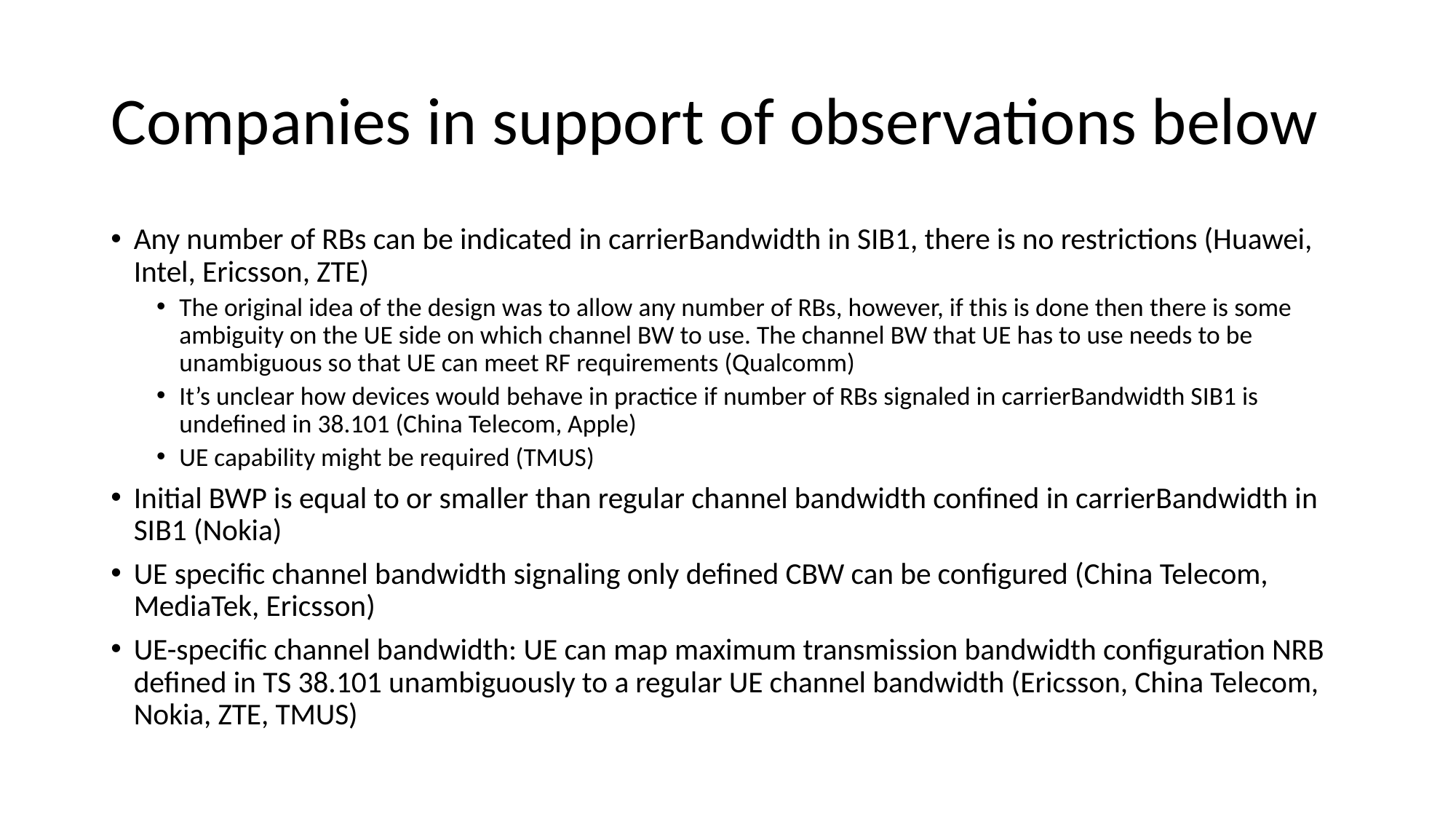

# Companies in support of observations below
Any number of RBs can be indicated in carrierBandwidth in SIB1, there is no restrictions (Huawei, Intel, Ericsson, ZTE)
The original idea of the design was to allow any number of RBs, however, if this is done then there is some ambiguity on the UE side on which channel BW to use. The channel BW that UE has to use needs to be unambiguous so that UE can meet RF requirements (Qualcomm)
It’s unclear how devices would behave in practice if number of RBs signaled in carrierBandwidth SIB1 is undefined in 38.101 (China Telecom, Apple)
UE capability might be required (TMUS)
Initial BWP is equal to or smaller than regular channel bandwidth confined in carrierBandwidth in SIB1 (Nokia)
UE specific channel bandwidth signaling only defined CBW can be configured (China Telecom, MediaTek, Ericsson)
UE-specific channel bandwidth: UE can map maximum transmission bandwidth configuration NRB defined in TS 38.101 unambiguously to a regular UE channel bandwidth (Ericsson, China Telecom, Nokia, ZTE, TMUS)